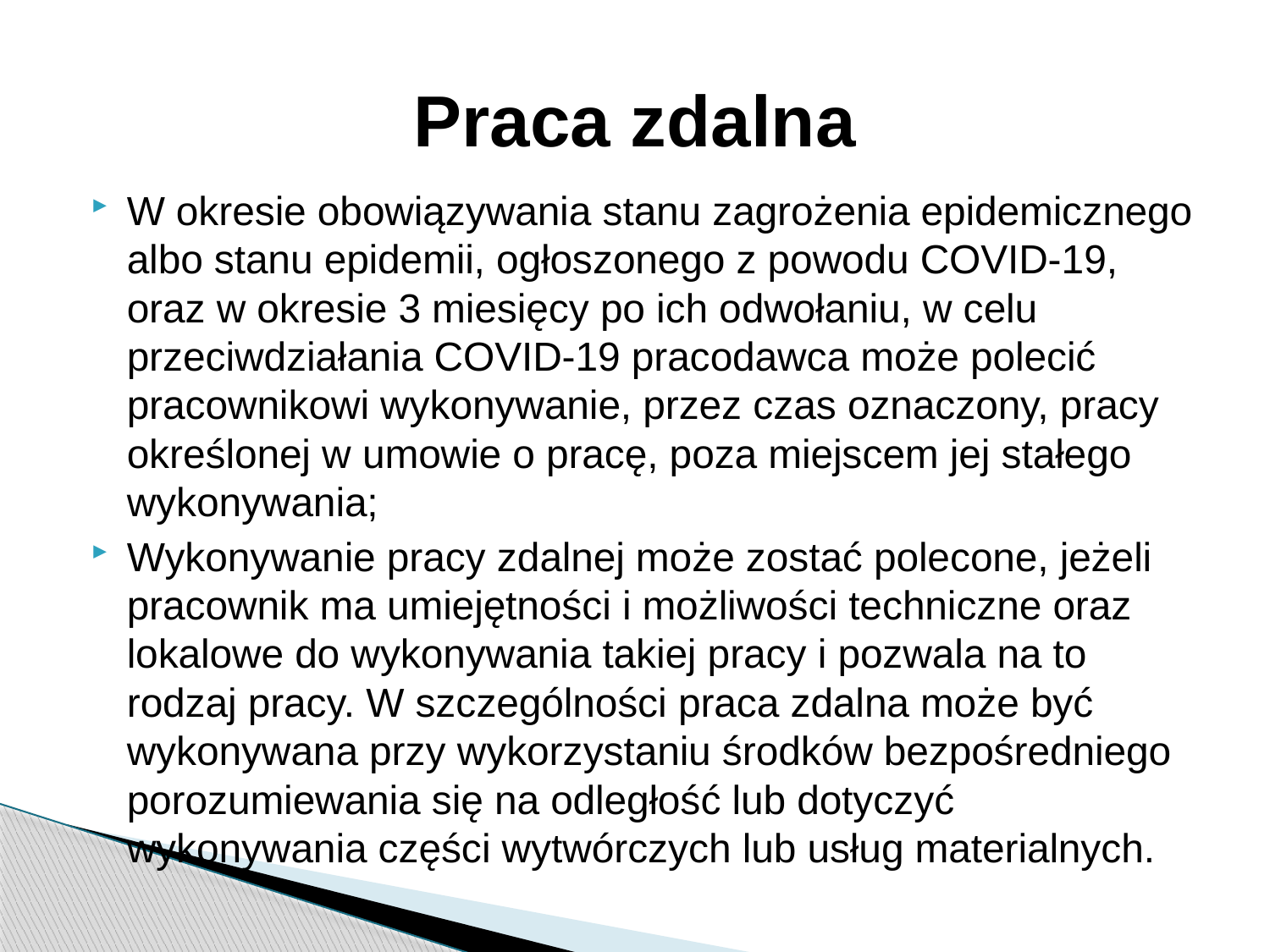

# Praca zdalna
W okresie obowiązywania stanu zagrożenia epidemicznego albo stanu epidemii, ogłoszonego z powodu COVID-19, oraz w okresie 3 miesięcy po ich odwołaniu, w celu przeciwdziałania COVID-19 pracodawca może polecić pracownikowi wykonywanie, przez czas oznaczony, pracy określonej w umowie o pracę, poza miejscem jej stałego wykonywania;
Wykonywanie pracy zdalnej może zostać polecone, jeżeli pracownik ma umiejętności i możliwości techniczne oraz lokalowe do wykonywania takiej pracy i pozwala na to rodzaj pracy. W szczególności praca zdalna może być wykonywana przy wykorzystaniu środków bezpośredniego porozumiewania się na odległość lub dotyczyć wykonywania części wytwórczych lub usług materialnych.